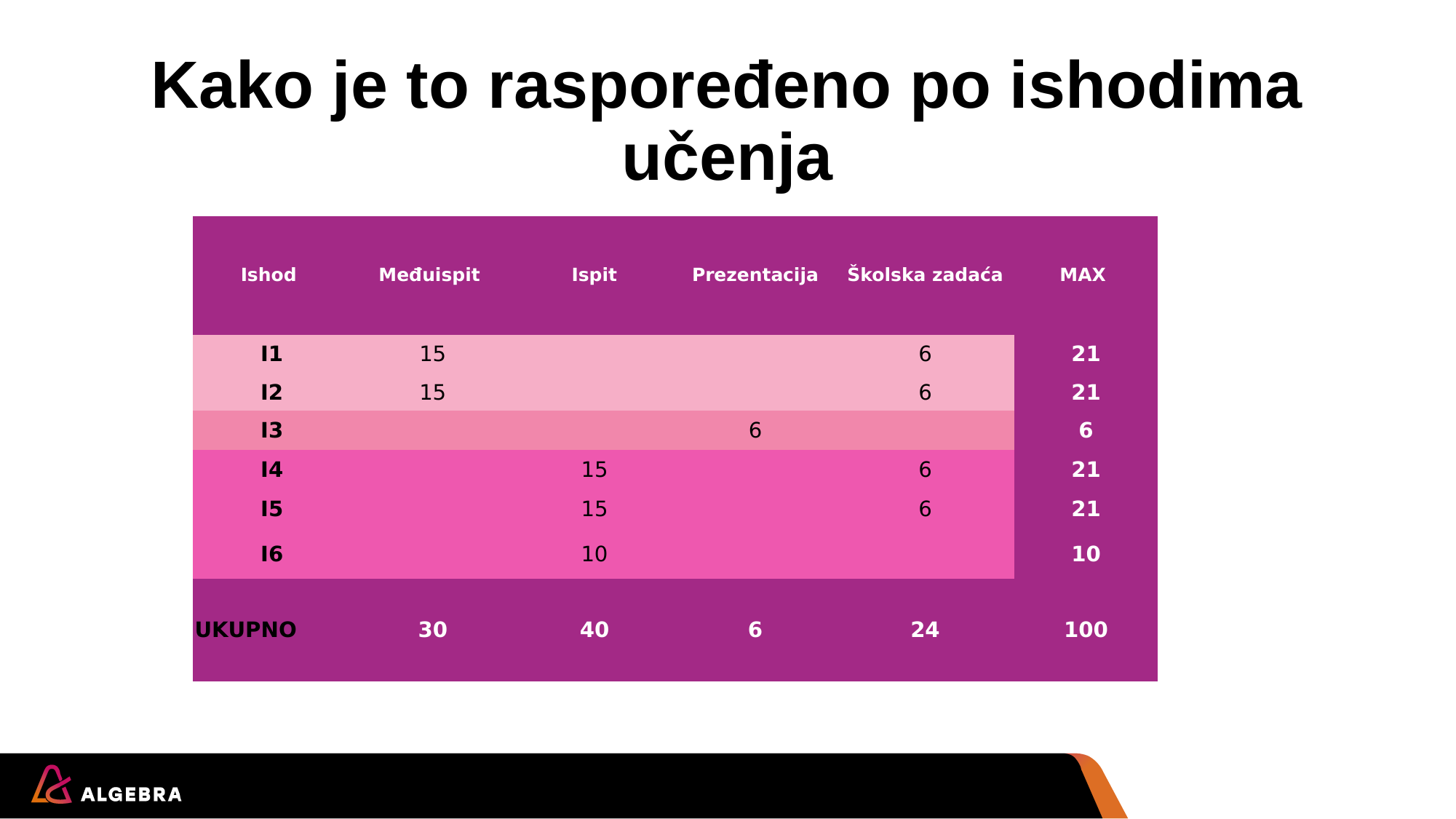

# Kako je to raspoređeno po ishodima učenja
| Ishod | Međuispit | Ispit | Prezentacija | Školska zadaća | MAX |
| --- | --- | --- | --- | --- | --- |
| I1 | 15 |  |  | 6 | 21 |
| I2 | 15 |  |  | 6 | 21 |
| I3 |  |  | 6 |  | 6 |
| I4 |  | 15 |  | 6 | 21 |
| I5 |  | 15 |  | 6 | 21 |
| I6 |  | 10 |  |  | 10 |
| UKUPNO | 30 | 40 | 6 | 24 | 100 |